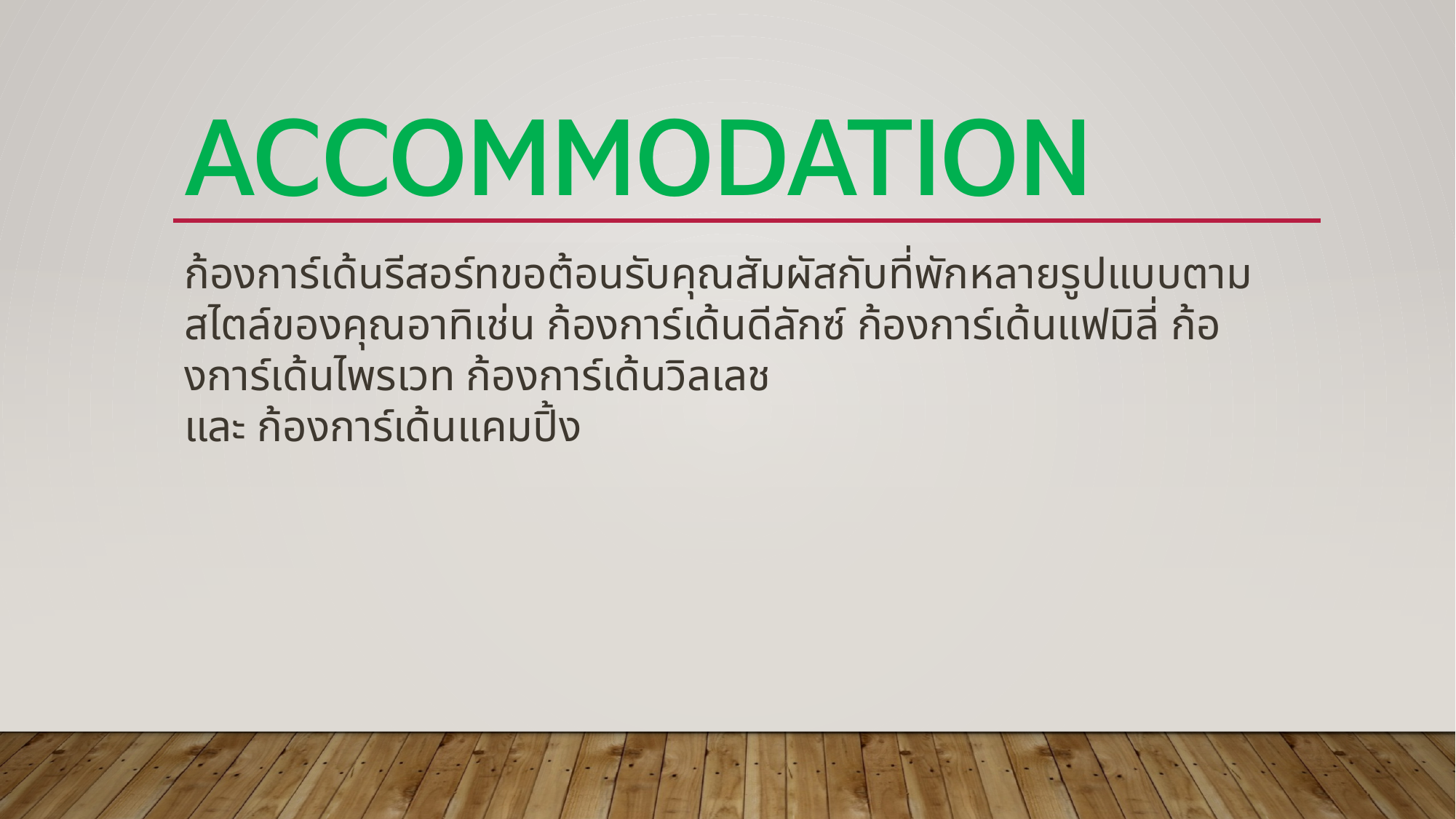

# accommodation
ก้องการ์เด้นรีสอร์ทขอต้อนรับคุณสัมผัสกับที่พักหลายรูปแบบตามสไตล์ของคุณอาทิเช่น ก้องการ์เด้นดีลักซ์ ก้องการ์เด้นแฟมิลี่ ก้องการ์เด้นไพรเวท ก้องการ์เด้นวิลเลช
และ ก้องการ์เด้นแคมปิ้ง